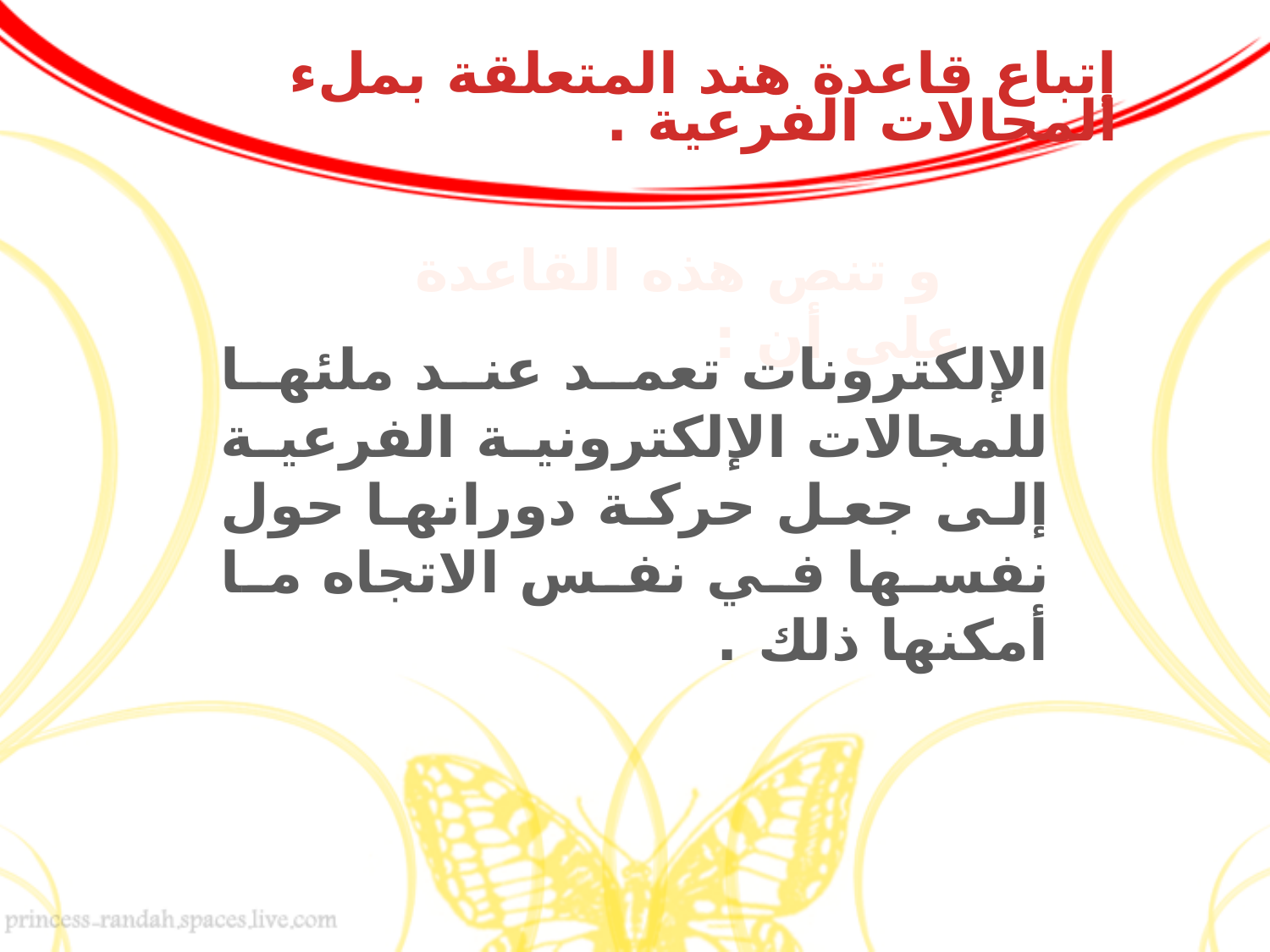

إتباع قاعدة هند المتعلقة بملء المجالات الفرعية .
 و تنص هذه القاعدة على أن :
الإلكترونات تعمد عند ملئها للمجالات الإلكترونية الفرعية إلى جعل حركة دورانها حول نفسها في نفس الاتجاه ما أمكنها ذلك .